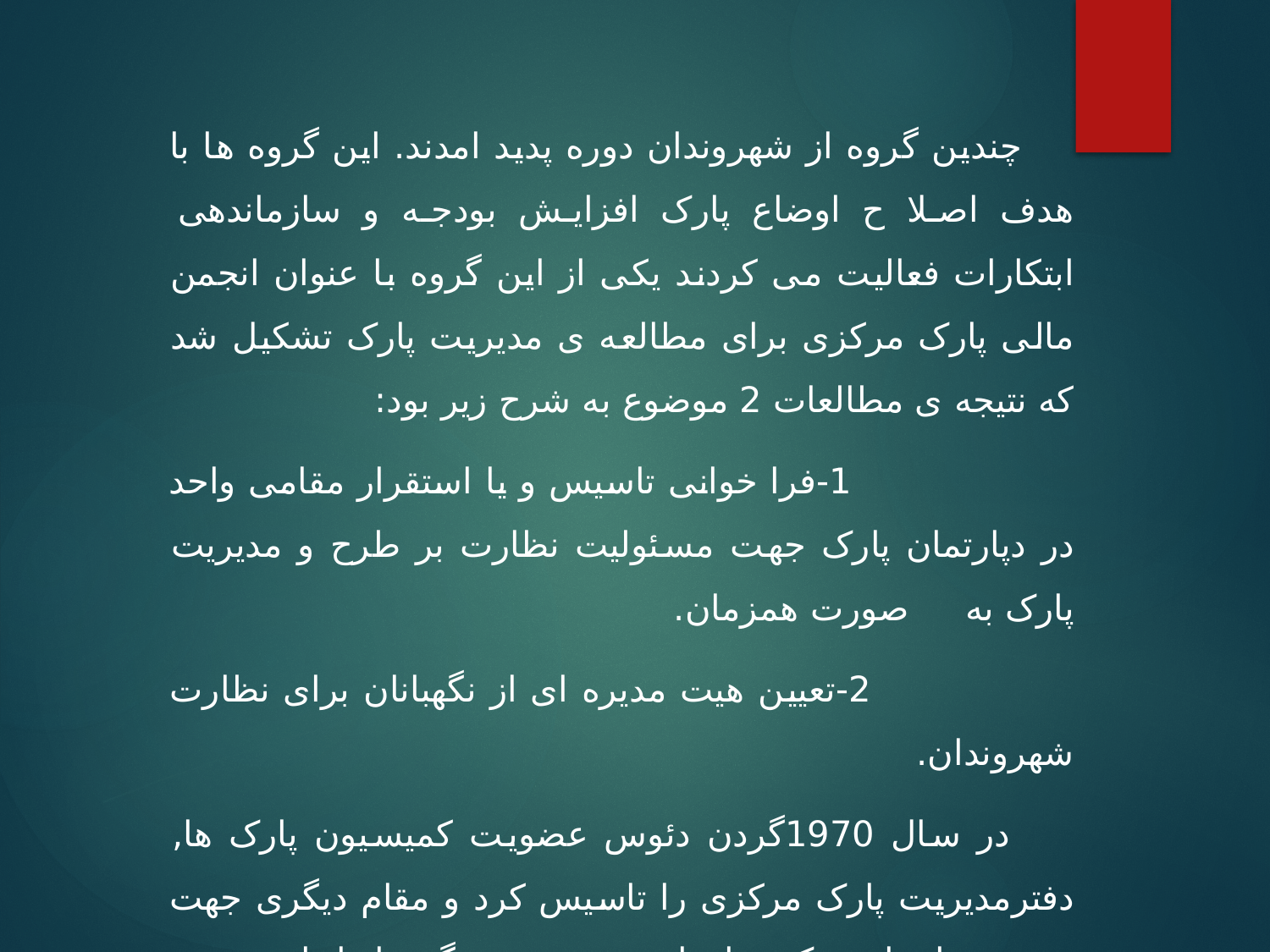

چندین گروه از شهروندان دوره پدید امدند. این گروه ها با هدف اصلا ح اوضاع پارک افزایش بودجه و سازماندهی ابتکارات فعالیت می کردند یکی از این گروه با عنوان انجمن مالی پارک مرکزی برای مطالعه ی مدیریت پارک تشکیل شد که نتیجه ی مطالعات 2 موضوع به شرح زیر بود:
                  1-	فرا خوانی تاسیس و یا استقرار مقامی واحد در دپارتمان پارک جهت مسئولیت نظارت بر طرح و مدیریت پارک به     	صورت همزمان.
               2-	تعیین هیت مدیره ای از نگهبانان برای نظارت شهروندان.
    در سال 1970گردن دئوس عضویت کمیسیون پارک ها, دفترمدیریت پارک مرکزی را تاسیس کرد و مقام دیگری جهت مدیریت اجرایی یک سازمان شهروندی دیگر را با نام ضربت وظایف پارک مرکزی تعیین کرد.(سازمانی برای انجام کارهای اجباری پارک مرکزی)